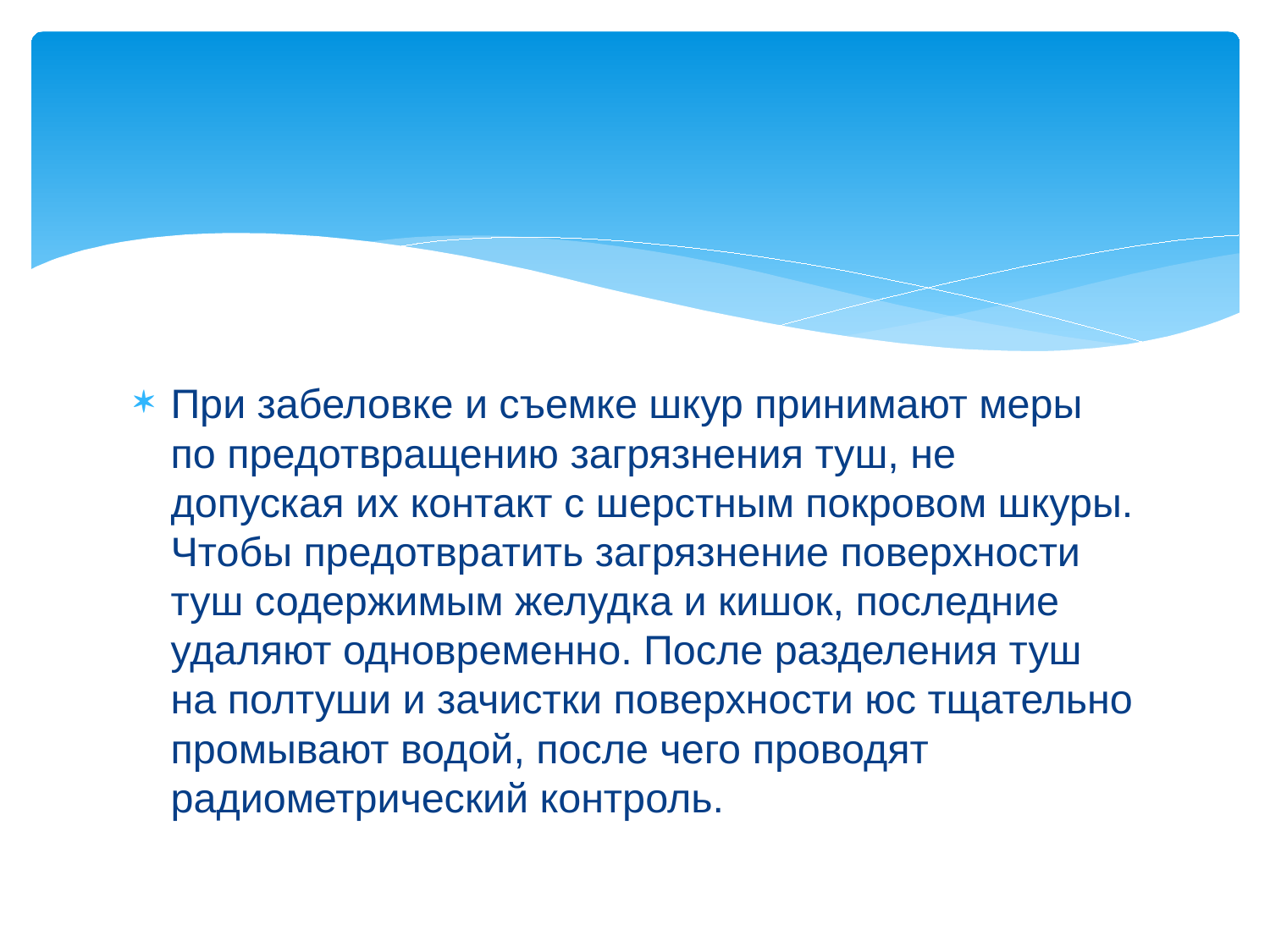

#
При забеловке и съемке шкур принимают меры по предотвращению загрязнения туш, не допуская их контакт с шерстным покровом шкуры. Чтобы предотвратить загрязнение поверхности туш содержимым желудка и кишок, последние удаляют одновременно. После разделения туш на полтуши и зачистки поверхности юс тщательно промывают водой, после чего проводят радиометрический контроль.